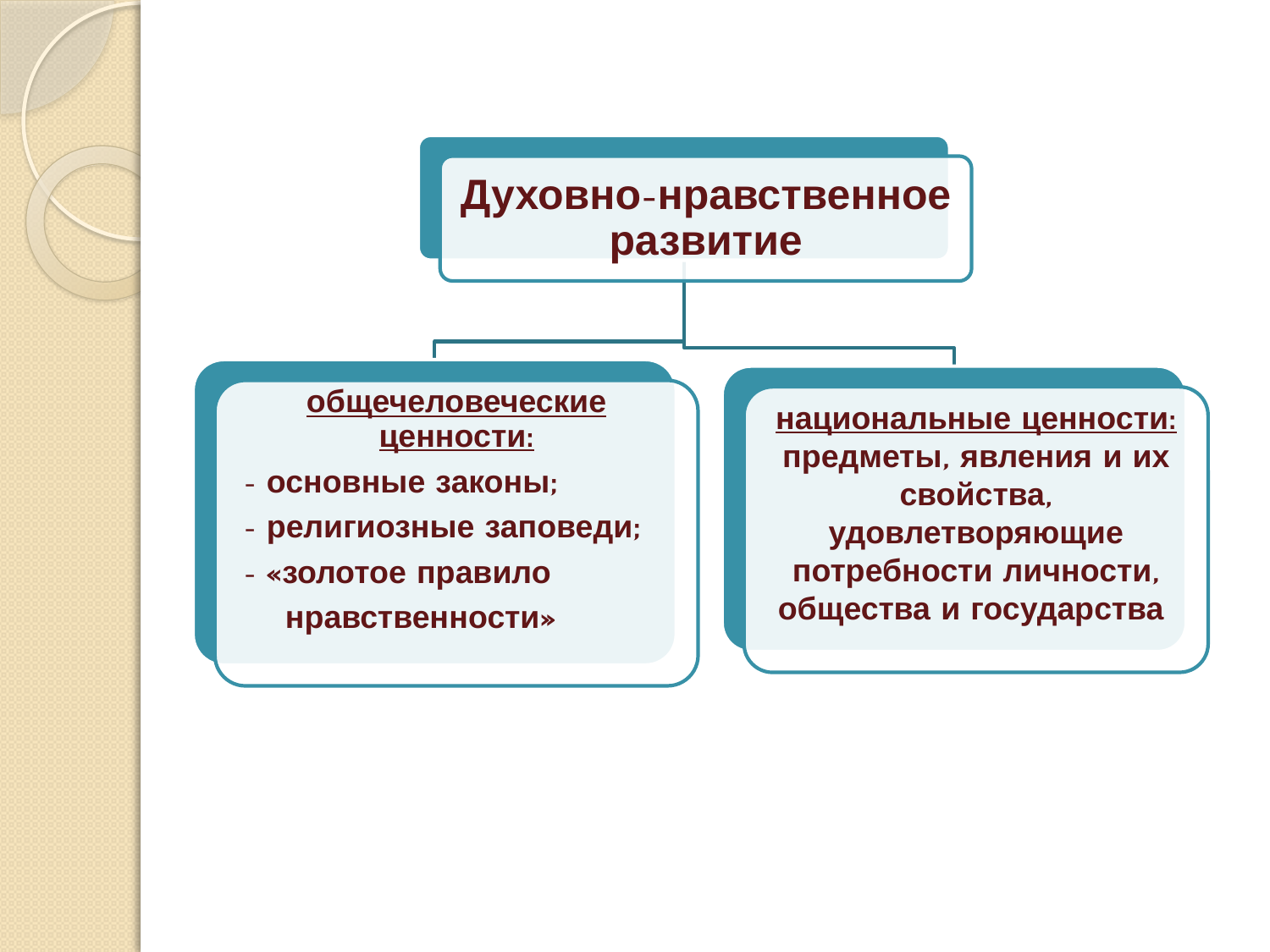

Духовно-нравственное развитие
общечеловеческие ценности:
 - основные законы;
 - религиозные заповеди;
 - «золотое правило
     нравственности»

национальные ценности:
предметы, явления и их свойства, удовлетворяющие потребности личности, общества и государства